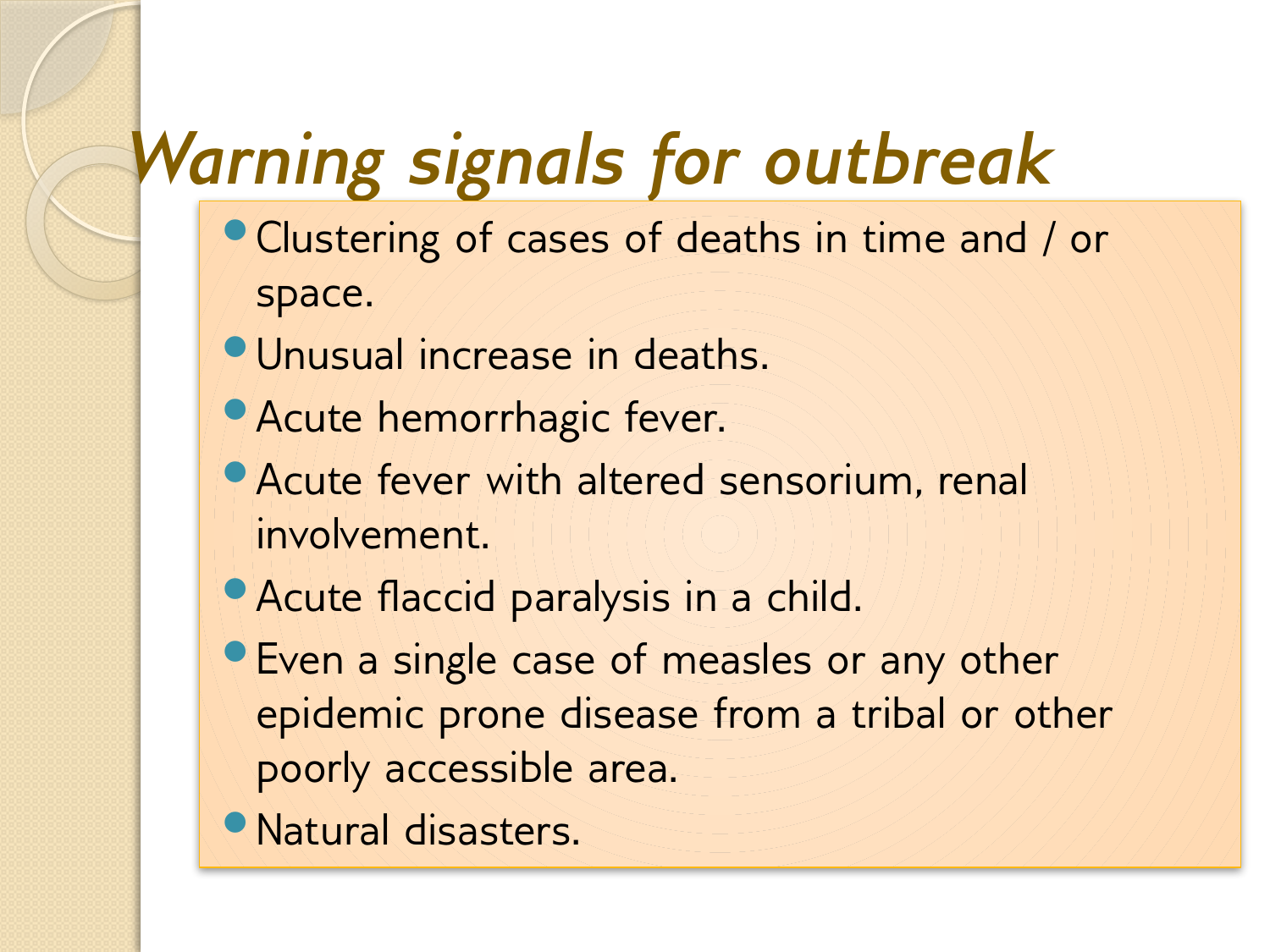

# Warning signals for outbreak
Clustering of cases of deaths in time and / or space.
Unusual increase in deaths.
Acute hemorrhagic fever.
Acute fever with altered sensorium, renal involvement.
Acute flaccid paralysis in a child.
Even a single case of measles or any other epidemic prone disease from a tribal or other poorly accessible area.
Natural disasters.